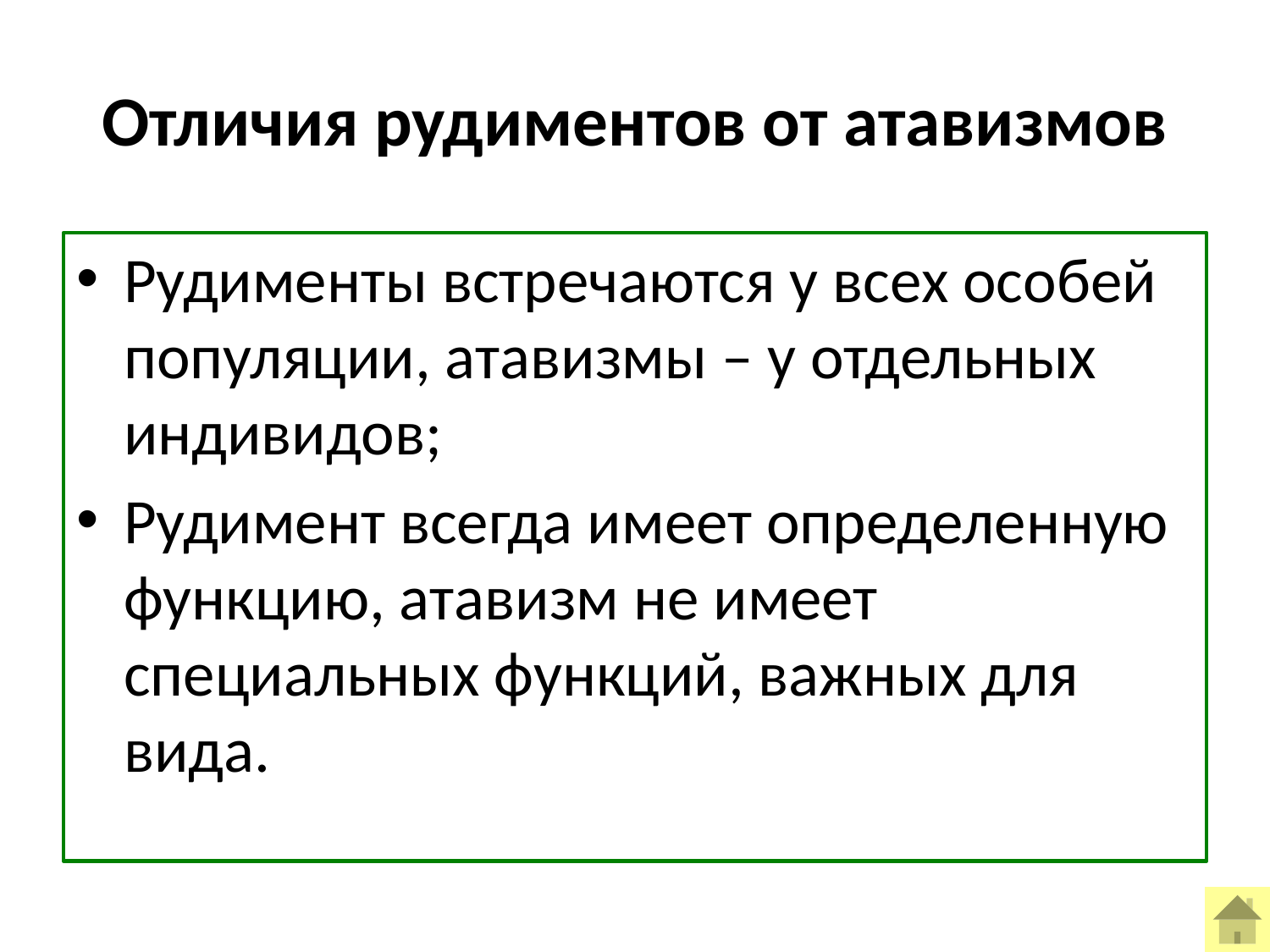

# Отличия рудиментов от атавизмов
Рудименты встречаются у всех особей популяции, атавизмы – у отдельных индивидов;
Рудимент всегда имеет определенную функцию, атавизм не имеет специальных функций, важных для вида.